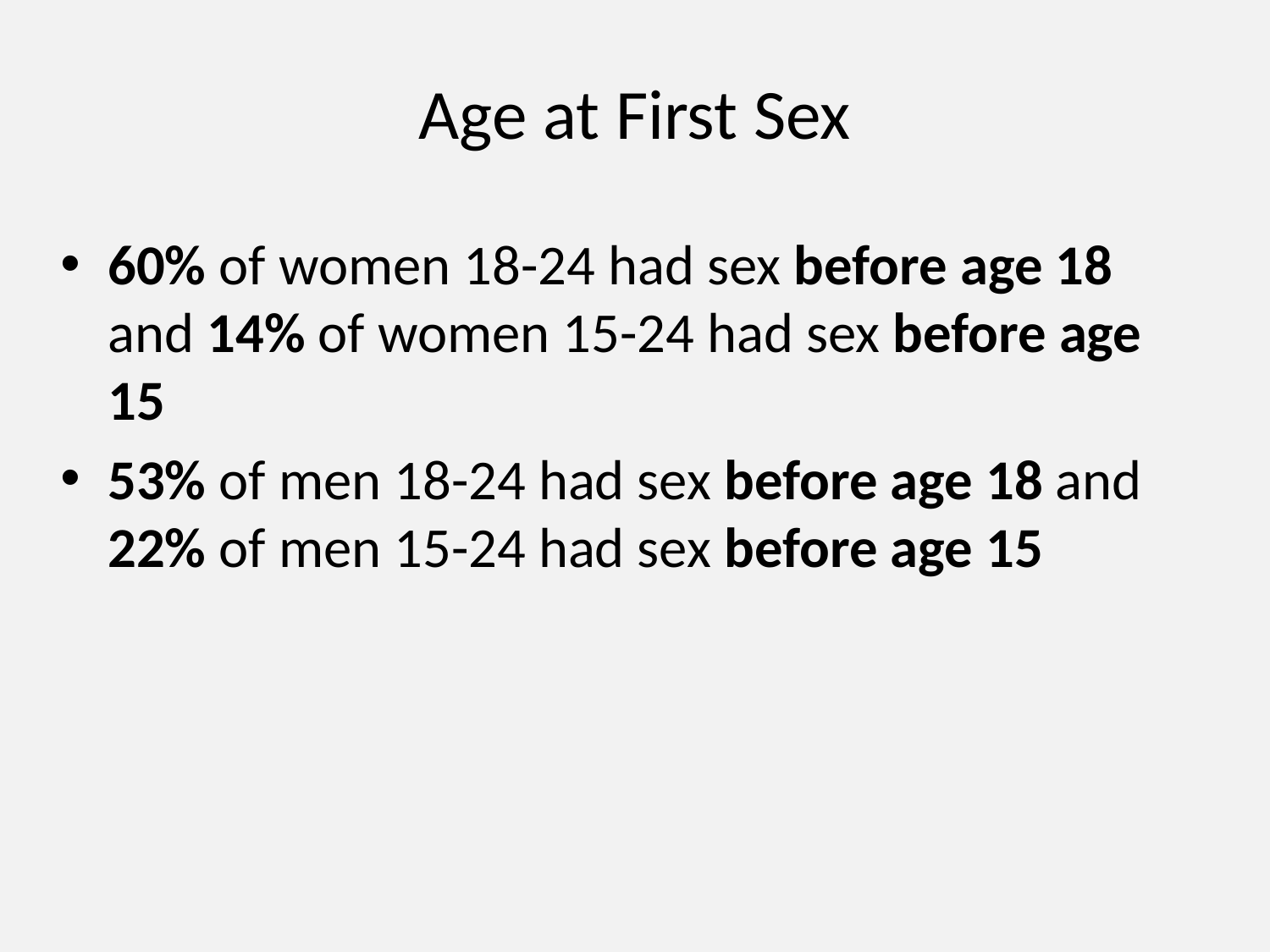

# Age at First Sex
60% of women 18-24 had sex before age 18 and 14% of women 15-24 had sex before age 15
53% of men 18-24 had sex before age 18 and 22% of men 15-24 had sex before age 15